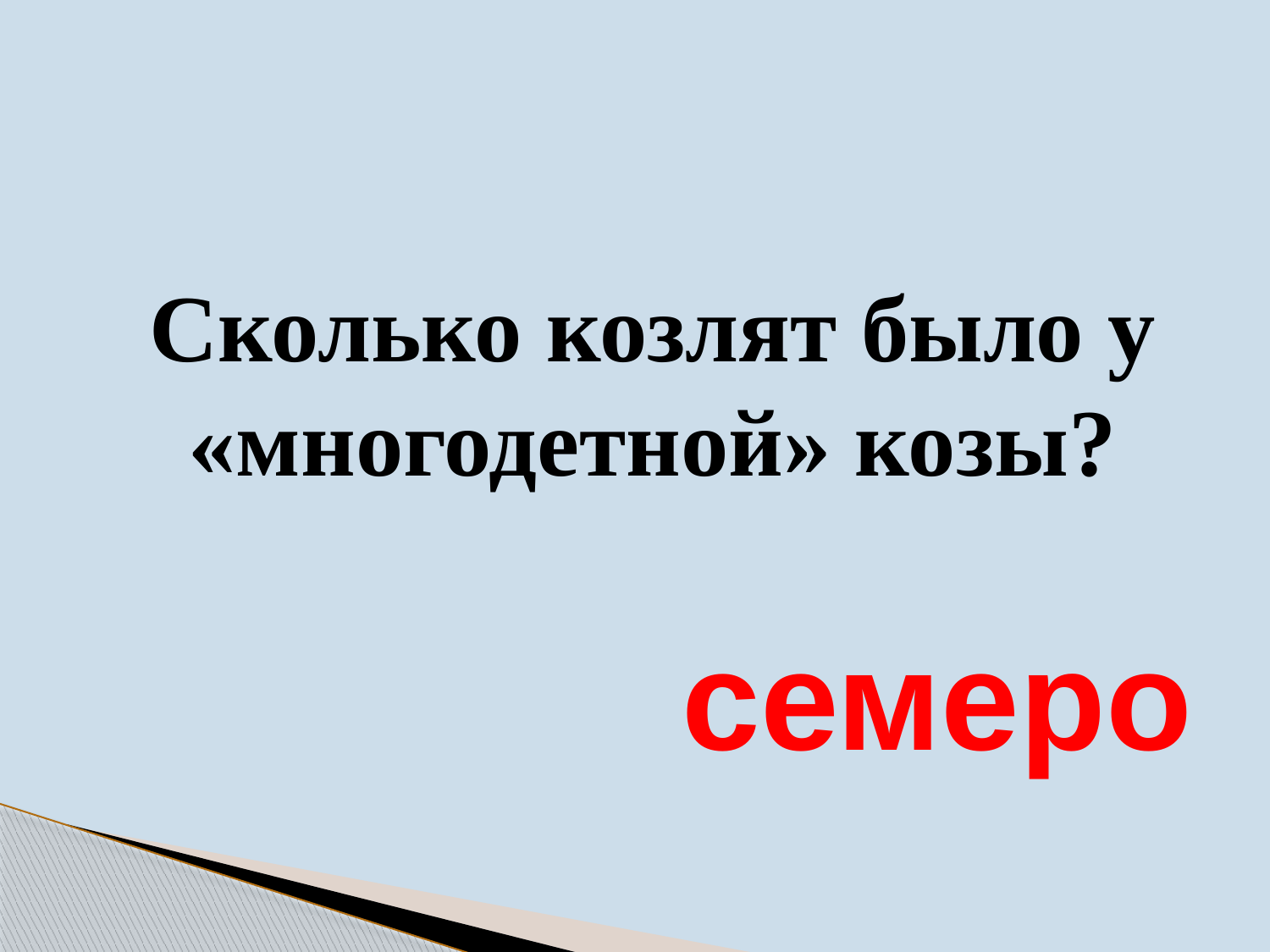

Сколько козлят было у «многодетной» козы?

семеро